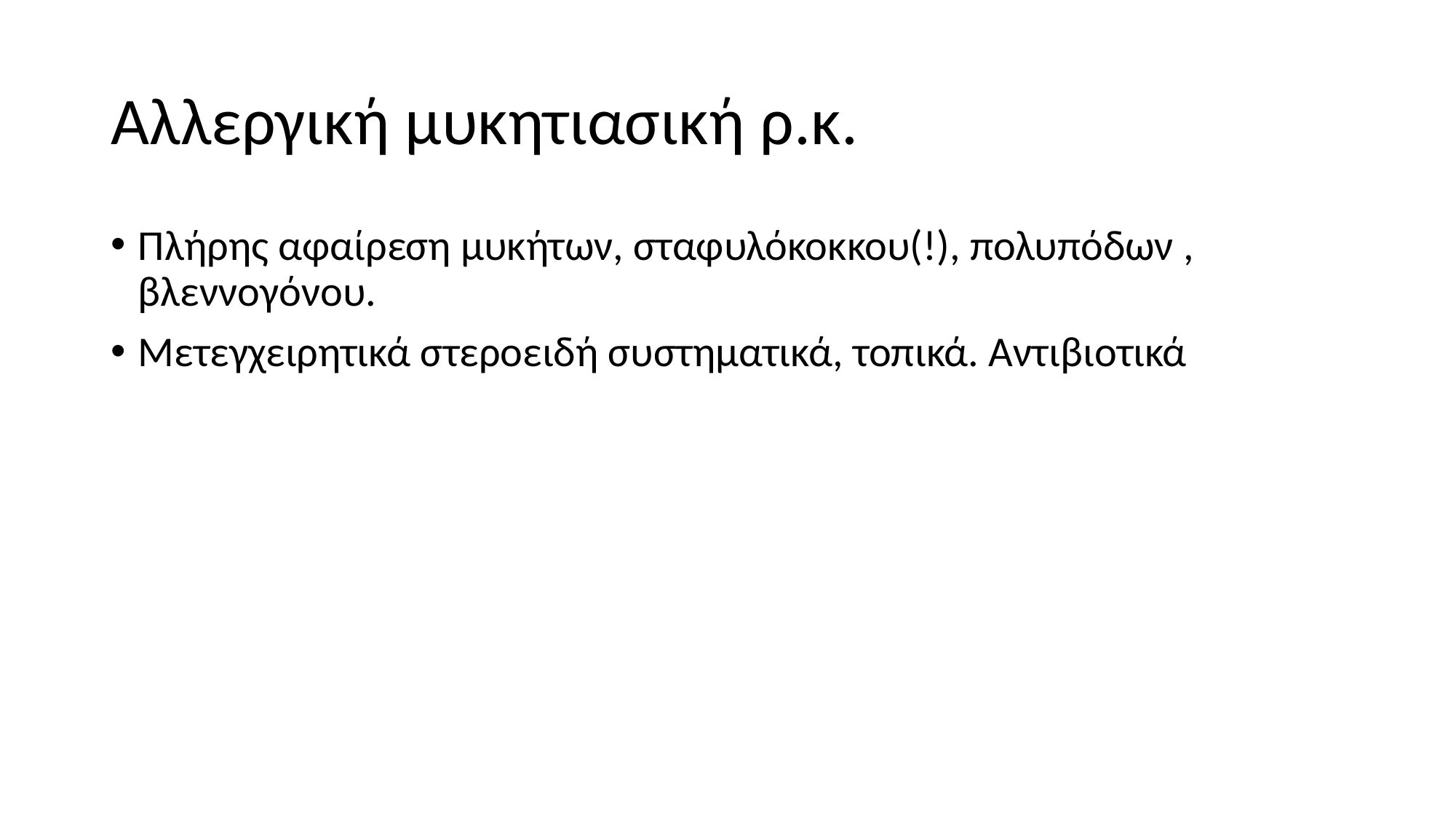

# Αλλεργική μυκητιασική ρ.κ.
Πλήρης αφαίρεση μυκήτων, σταφυλόκοκκου(!), πολυπόδων , βλεννογόνου.
Μετεγχειρητικά στεροειδή συστηματικά, τοπικά. Αντιβιοτικά